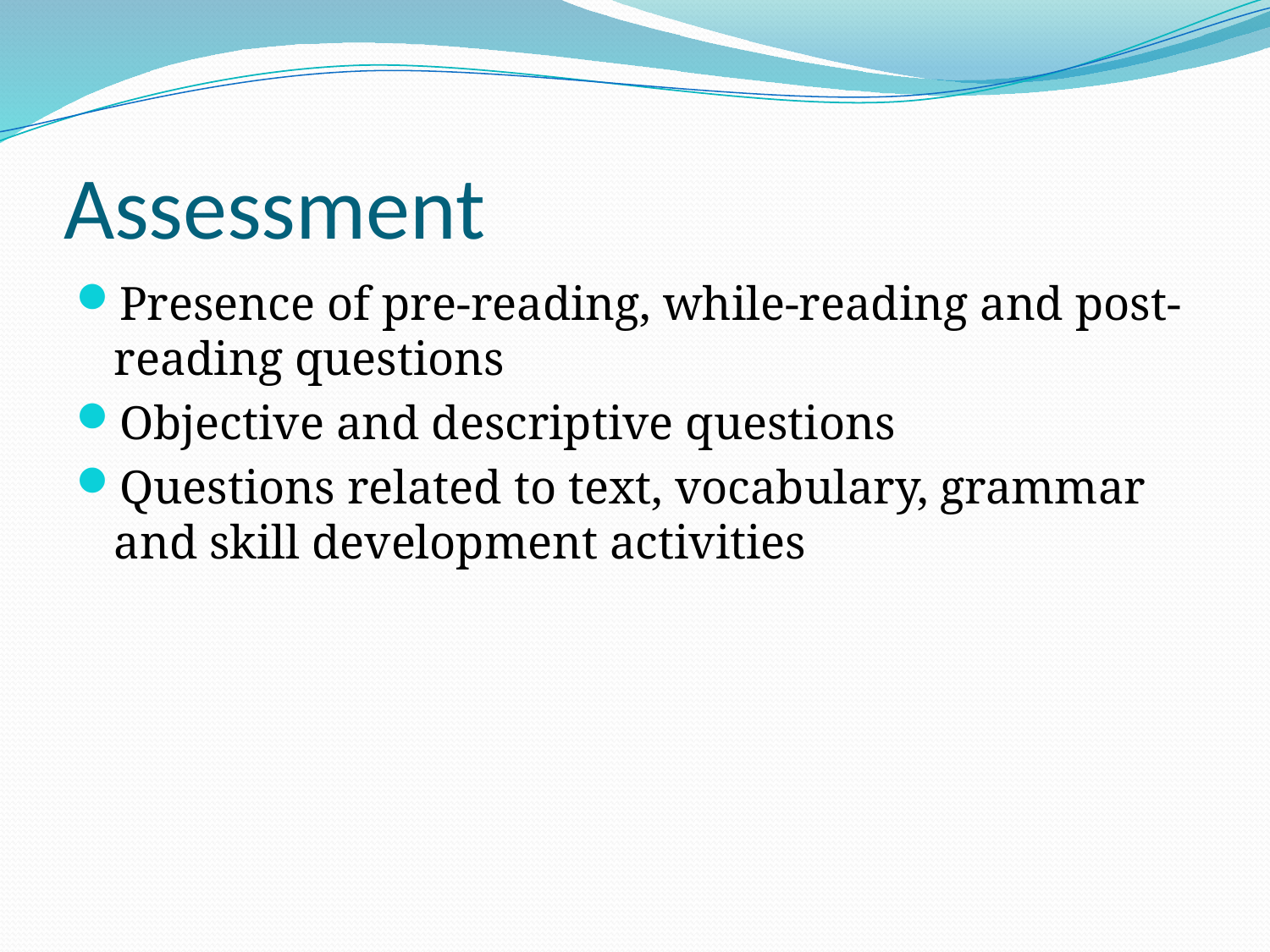

# Assessment
Presence of pre-reading, while-reading and post- reading questions
Objective and descriptive questions
Questions related to text, vocabulary, grammar  and skill development activities